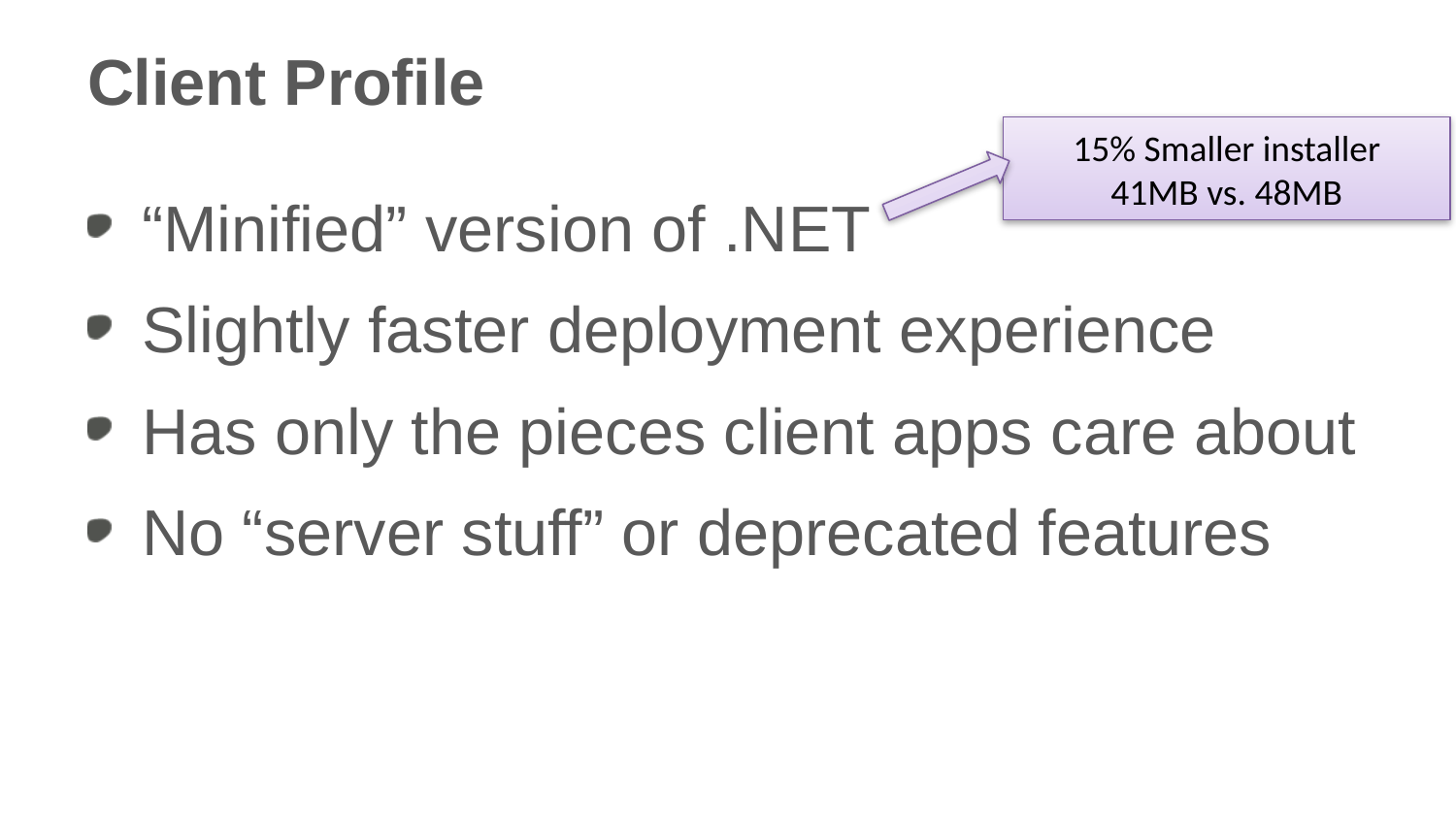

# Client Profile
15% Smaller installer
41MB vs. 48MB
“Minified” version of .NET
Slightly faster deployment experience
Has only the pieces client apps care about
No “server stuff” or deprecated features